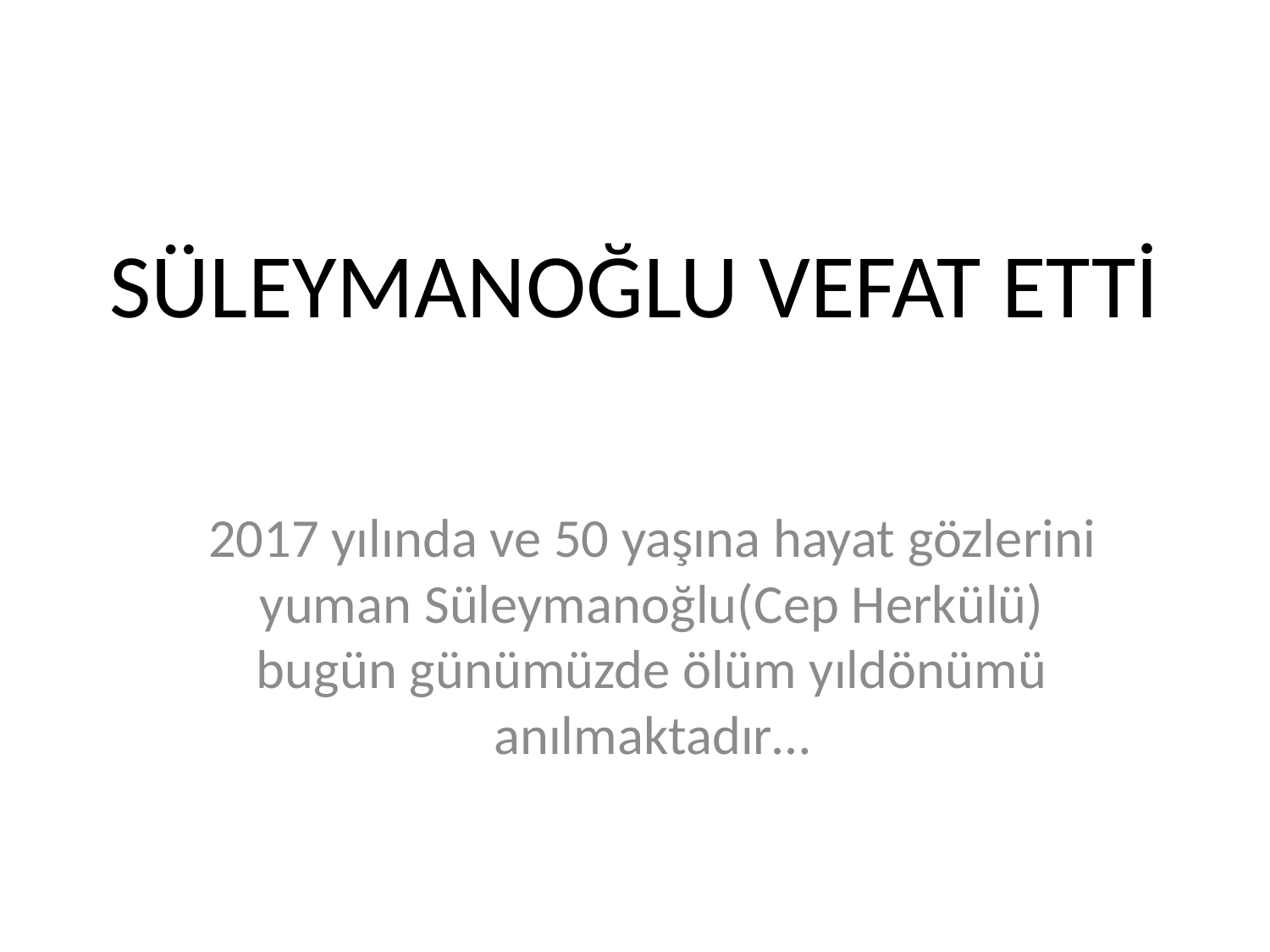

# SÜLEYMANOĞLU VEFAT ETTİ
2017 yılında ve 50 yaşına hayat gözlerini yuman Süleymanoğlu(Cep Herkülü) bugün günümüzde ölüm yıldönümü anılmaktadır…